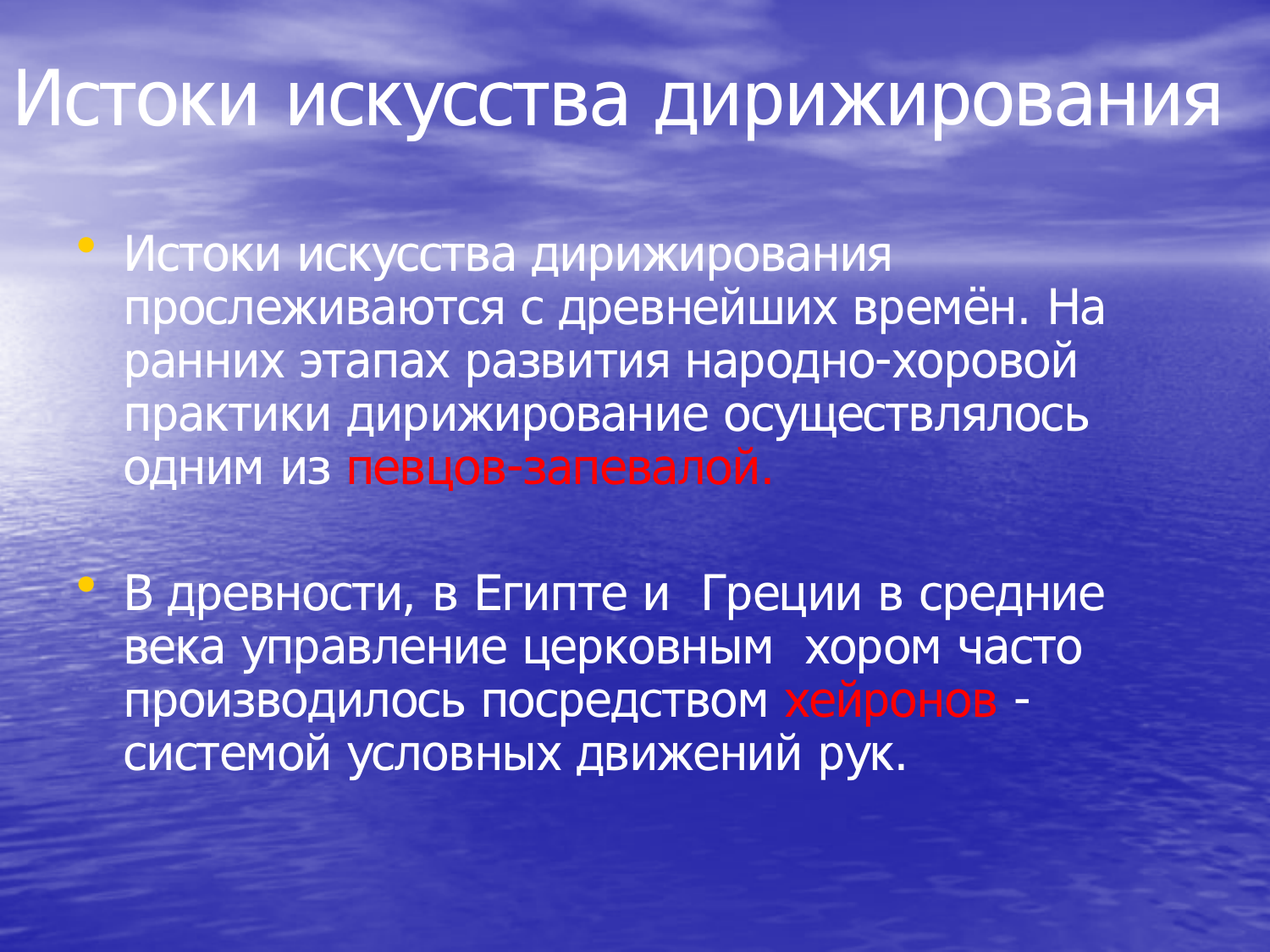

# Истоки искусства дирижирования
Истоки искусства дирижирования  прослеживаются с древнейших времён. На ранних этапах развития народно-хоровой практики дирижирование осуществлялось одним из певцов-запевалой.

В древности, в Египте и  Греции в средние  века управление церковным  хором часто производилось посредством хейронов -системой условных движений рук.